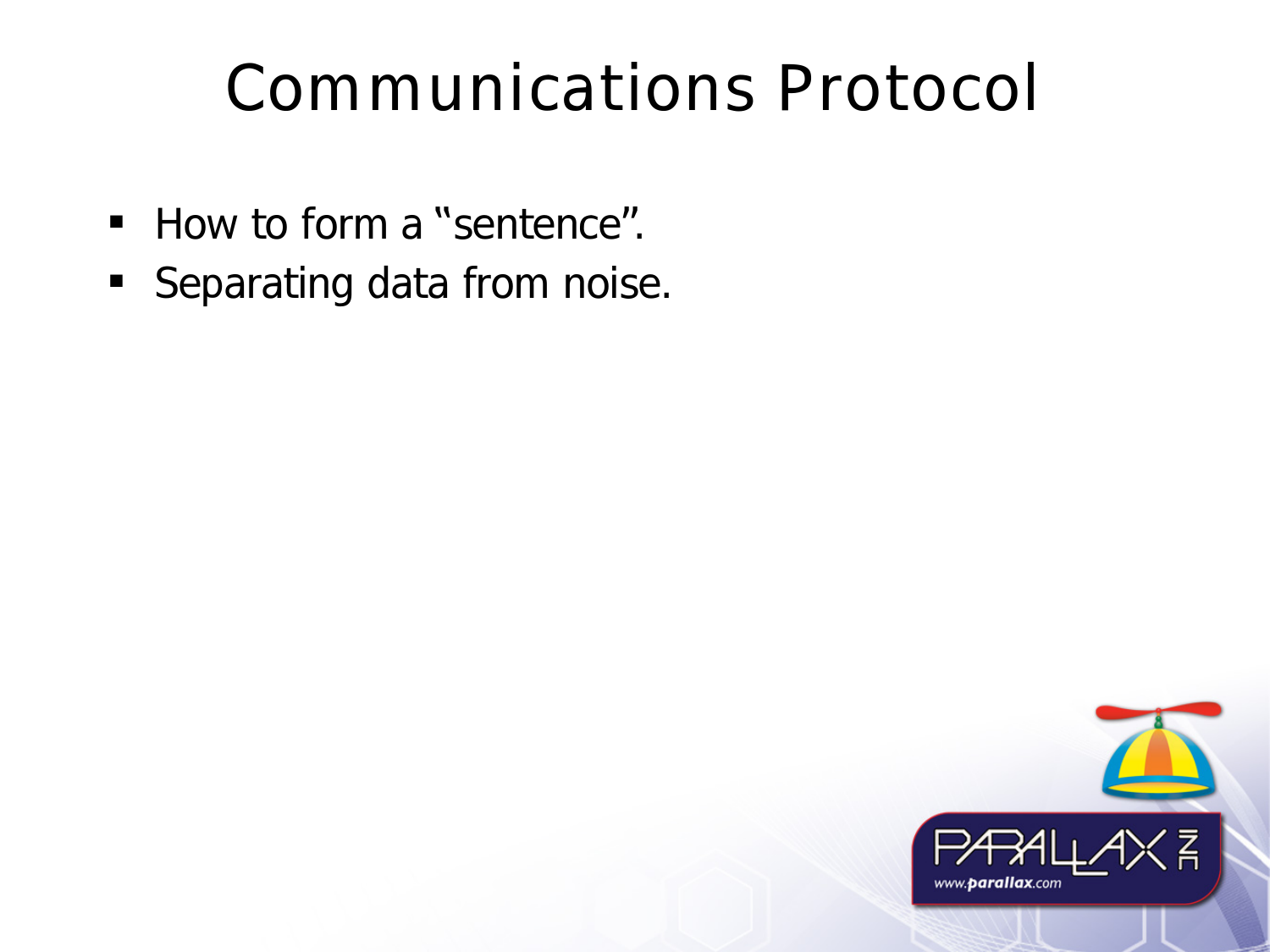

# Communications Protocol
How to form a “sentence”.
Separating data from noise.